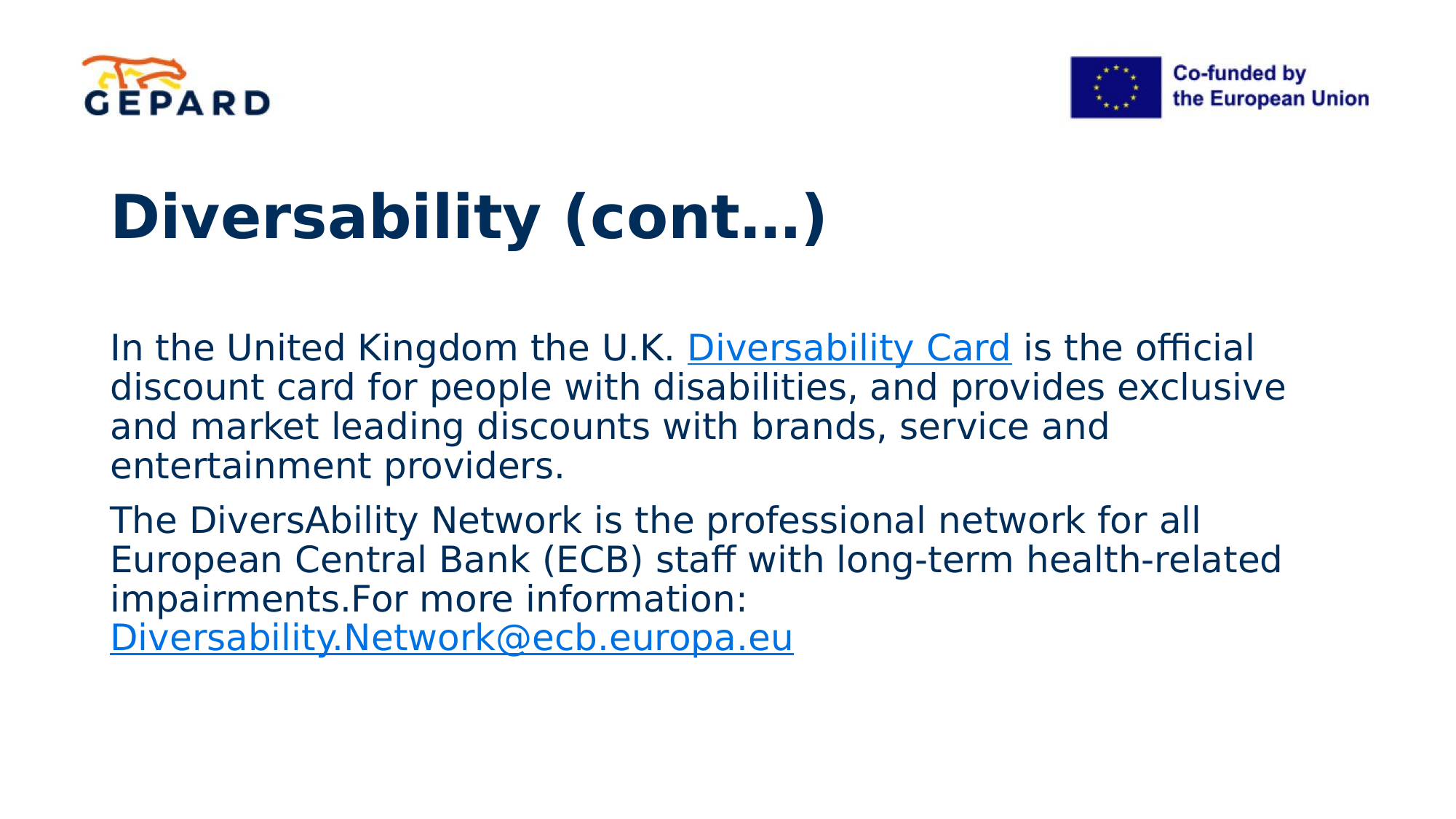

# Diversability (cont…)
In the United Kingdom the U.K. Diversability Card is the official discount card for people with disabilities, and provides exclusive and market leading discounts with brands, service and entertainment providers.
The DiversAbility Network is the professional network for all European Central Bank (ECB) staff with long-term health-related impairments.For more information: Diversability.Network@ecb.europa.eu